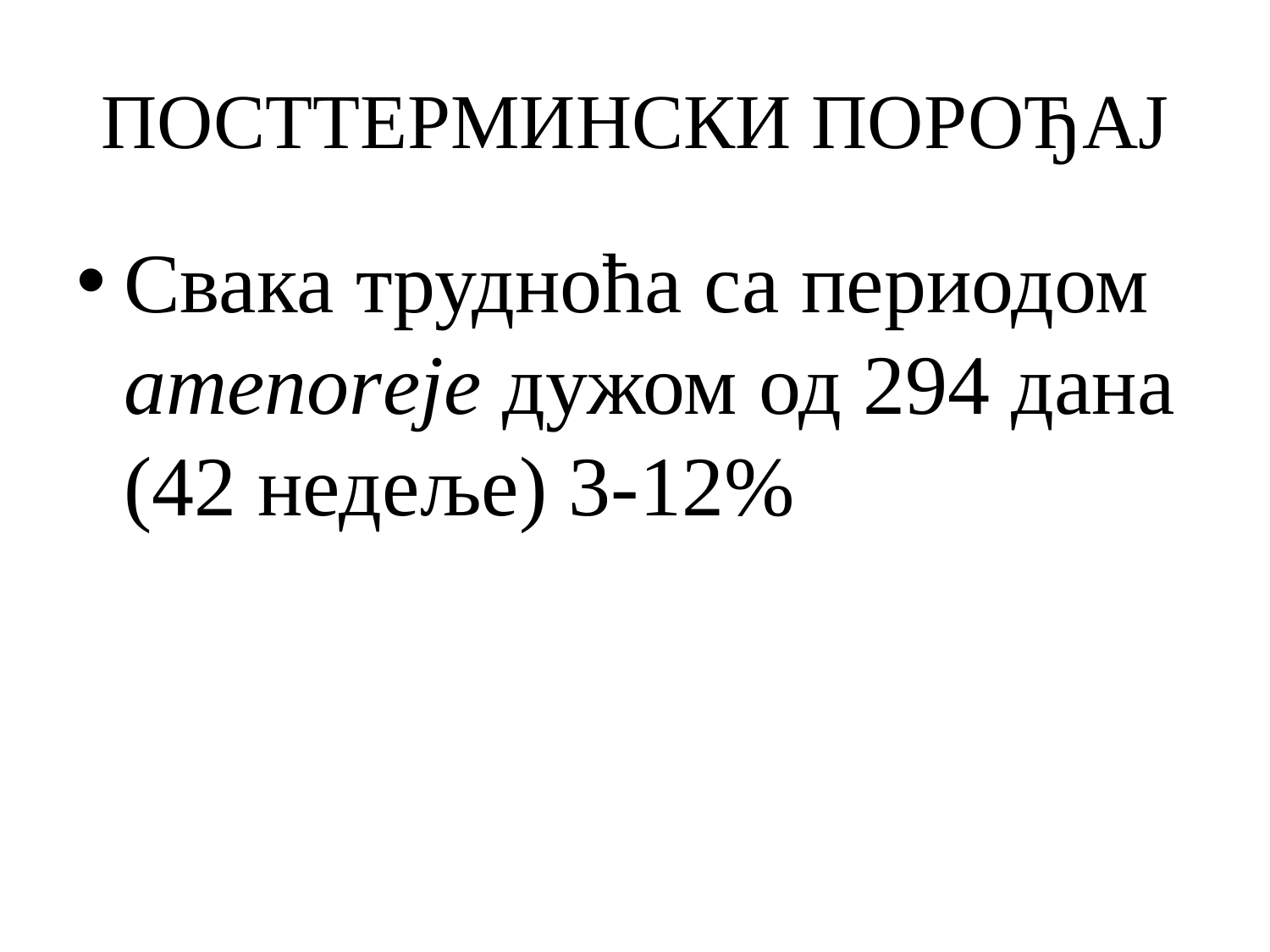

# ПОСТТЕРМИНСКИ ПОРОЂАЈ
Свака трудноћа са периодом amenorеjе дужом од 294 дана (42 недеље) 3-12%